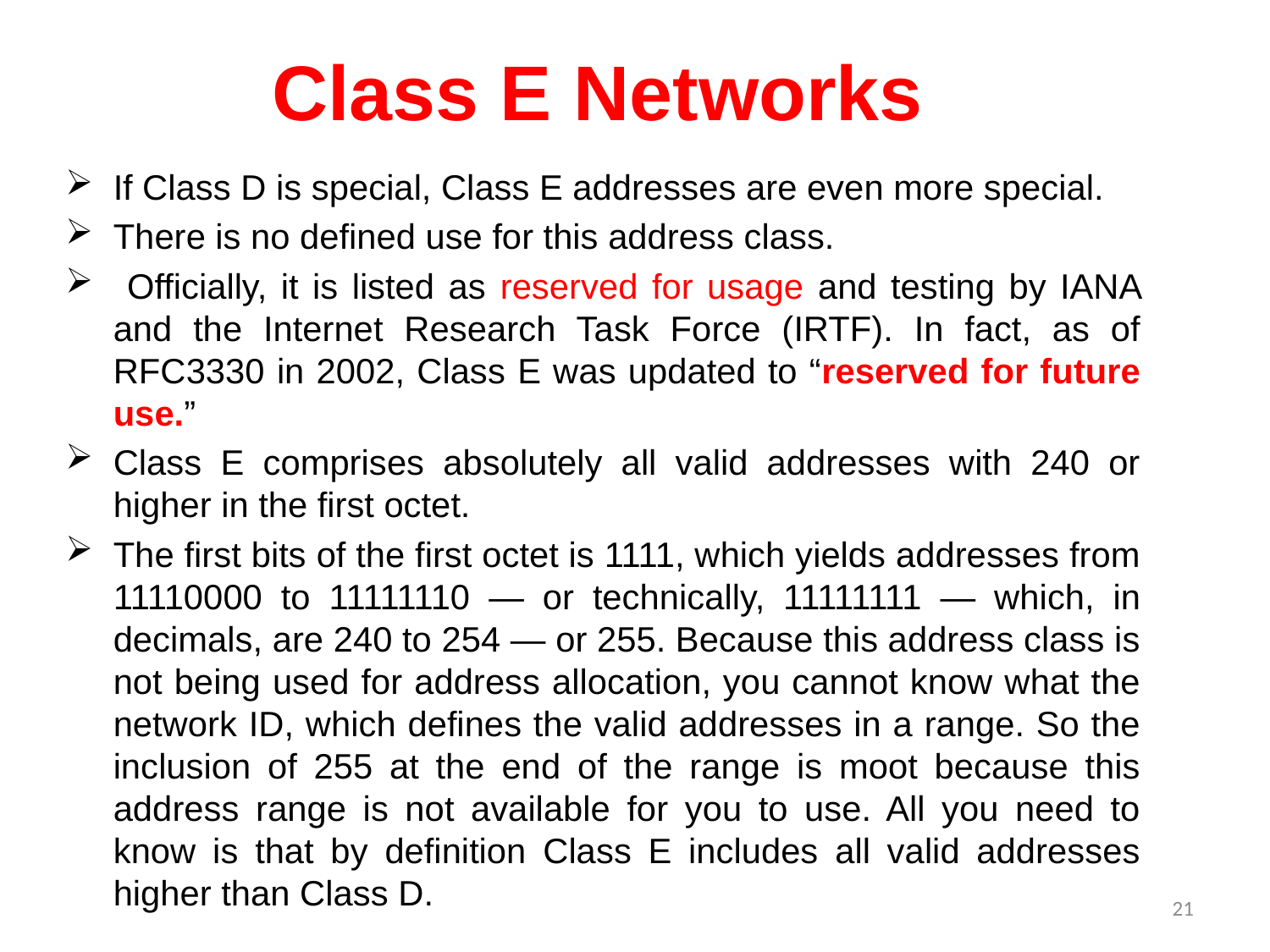

# Class E Networks
If Class D is special, Class E addresses are even more special.
There is no defined use for this address class.
 Officially, it is listed as reserved for usage and testing by IANA and the Internet Research Task Force (IRTF). In fact, as of RFC3330 in 2002, Class E was updated to “reserved for future use.”
Class E comprises absolutely all valid addresses with 240 or higher in the first octet.
The first bits of the first octet is 1111, which yields addresses from 11110000 to 11111110 — or technically, 11111111 — which, in decimals, are 240 to 254 — or 255. Because this address class is not being used for address allocation, you cannot know what the network ID, which defines the valid addresses in a range. So the inclusion of 255 at the end of the range is moot because this address range is not available for you to use. All you need to know is that by definition Class E includes all valid addresses higher than Class D.
21